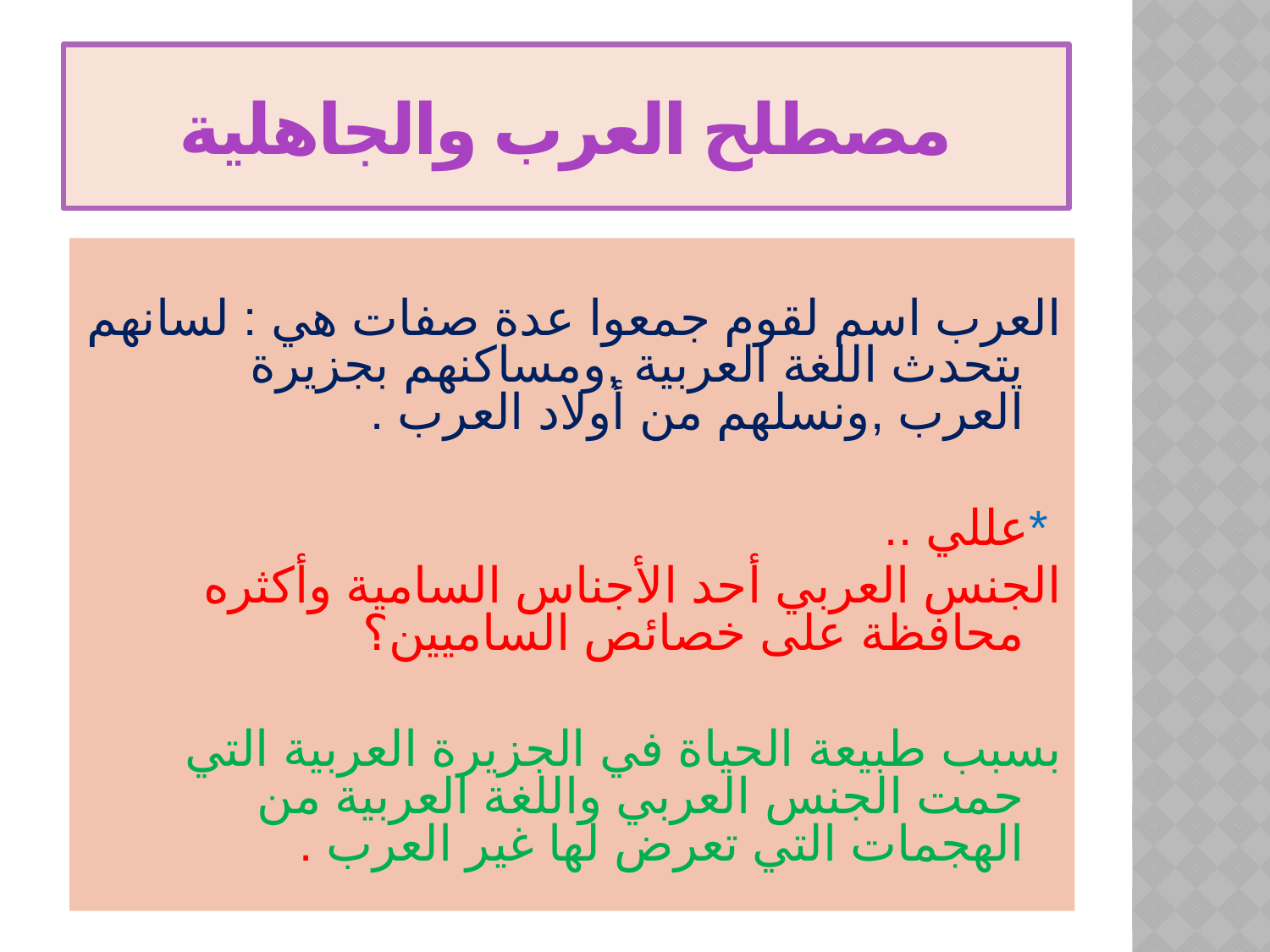

# مصطلح العرب والجاهلية

العرب اسم لقوم جمعوا عدة صفات هي : لسانهم يتحدث اللغة العربية ,ومساكنهم بجزيرة العرب ,ونسلهم من أولاد العرب .

 *عللي ..
الجنس العربي أحد الأجناس السامية وأكثره محافظة على خصائص الساميين؟

بسبب طبيعة الحياة في الجزيرة العربية التي حمت الجنس العربي واللغة العربية من الهجمات التي تعرض لها غير العرب .